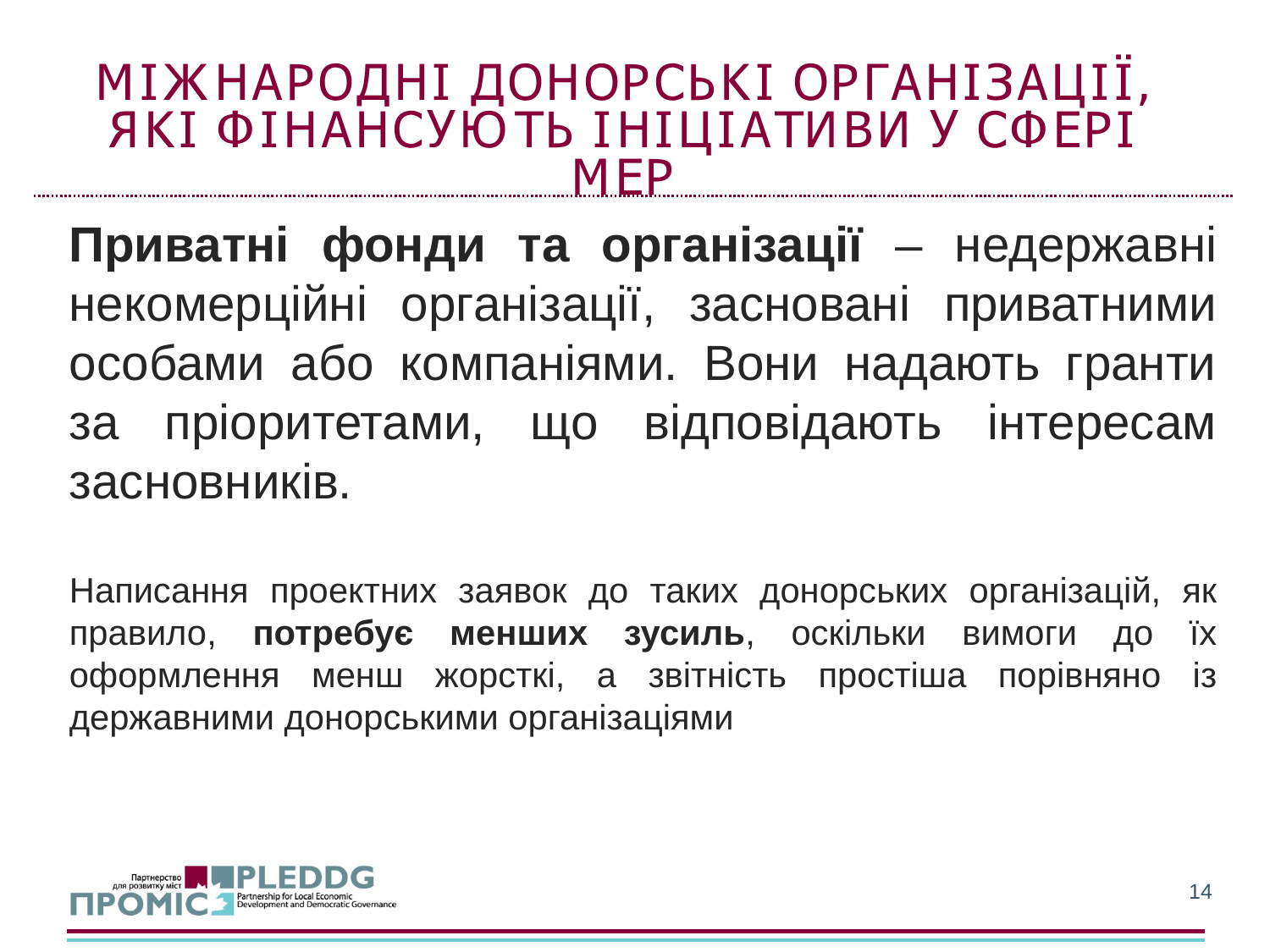

# міжнародні донорські організації, які фінансують ініціативи у сфері мер
Приватні фонди та організації – недержавні некомерційні організації, засновані приватними особами або компаніями. Вони надають гранти за пріоритетами, що відповідають інтересам засновників.

Написання проектних заявок до таких донорcьких організацій, як правило, потребує менших зусиль, оскільки вимоги до їх оформлення менш жорсткі, а звітність простіша порівняно із державними донорськими організаціями